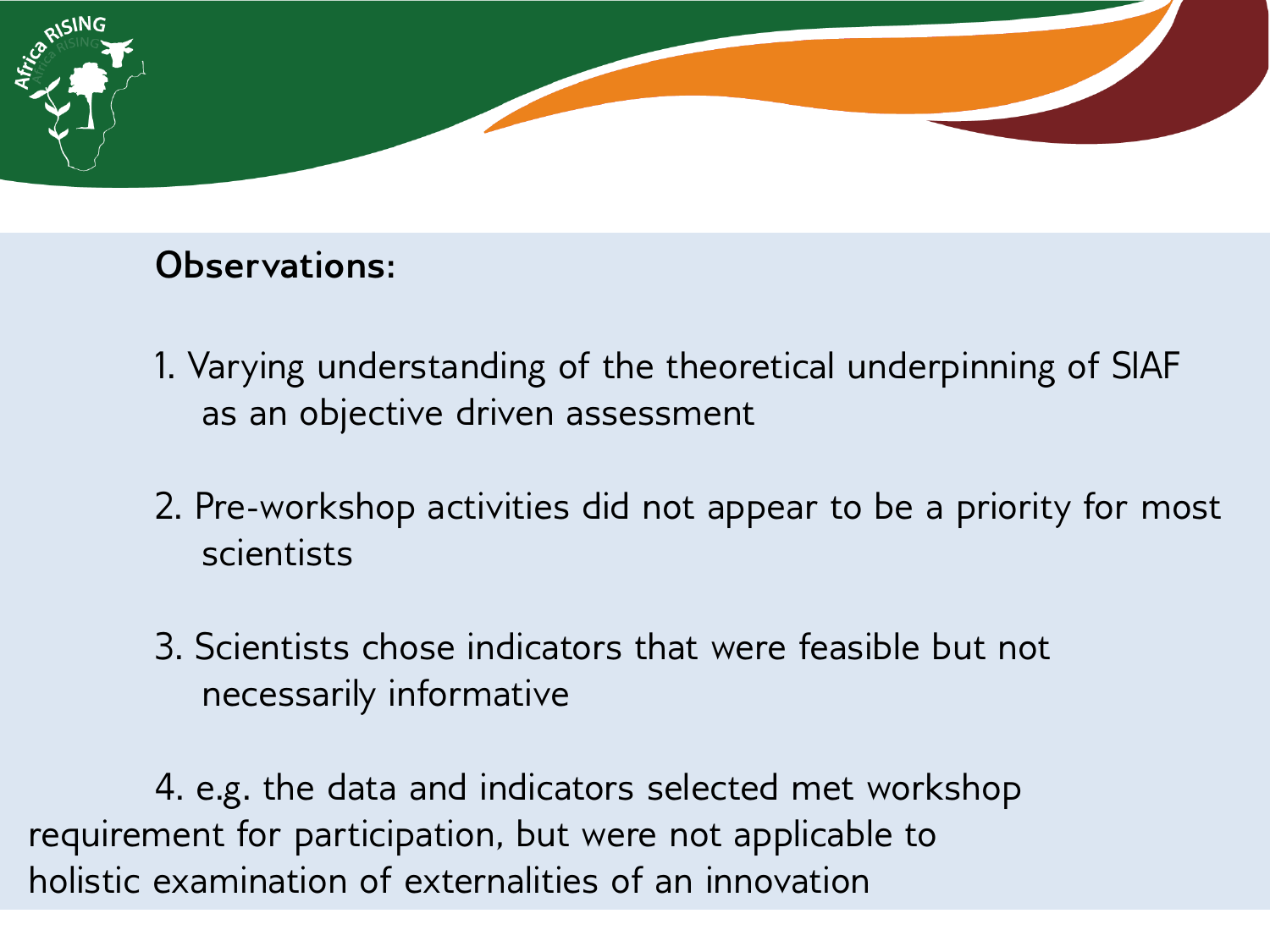

Observations:

	1. Varying understanding of the theoretical underpinning of SIAF 	    as an objective driven assessment

	2. Pre-workshop activities did not appear to be a priority for most 	    scientists

	3. Scientists chose indicators that were feasible but not 	  	    necessarily informative

	4. e.g. the data and indicators selected met workshop 	     	    requirement for participation, but were not applicable to 	       	    holistic examination of externalities of an innovation